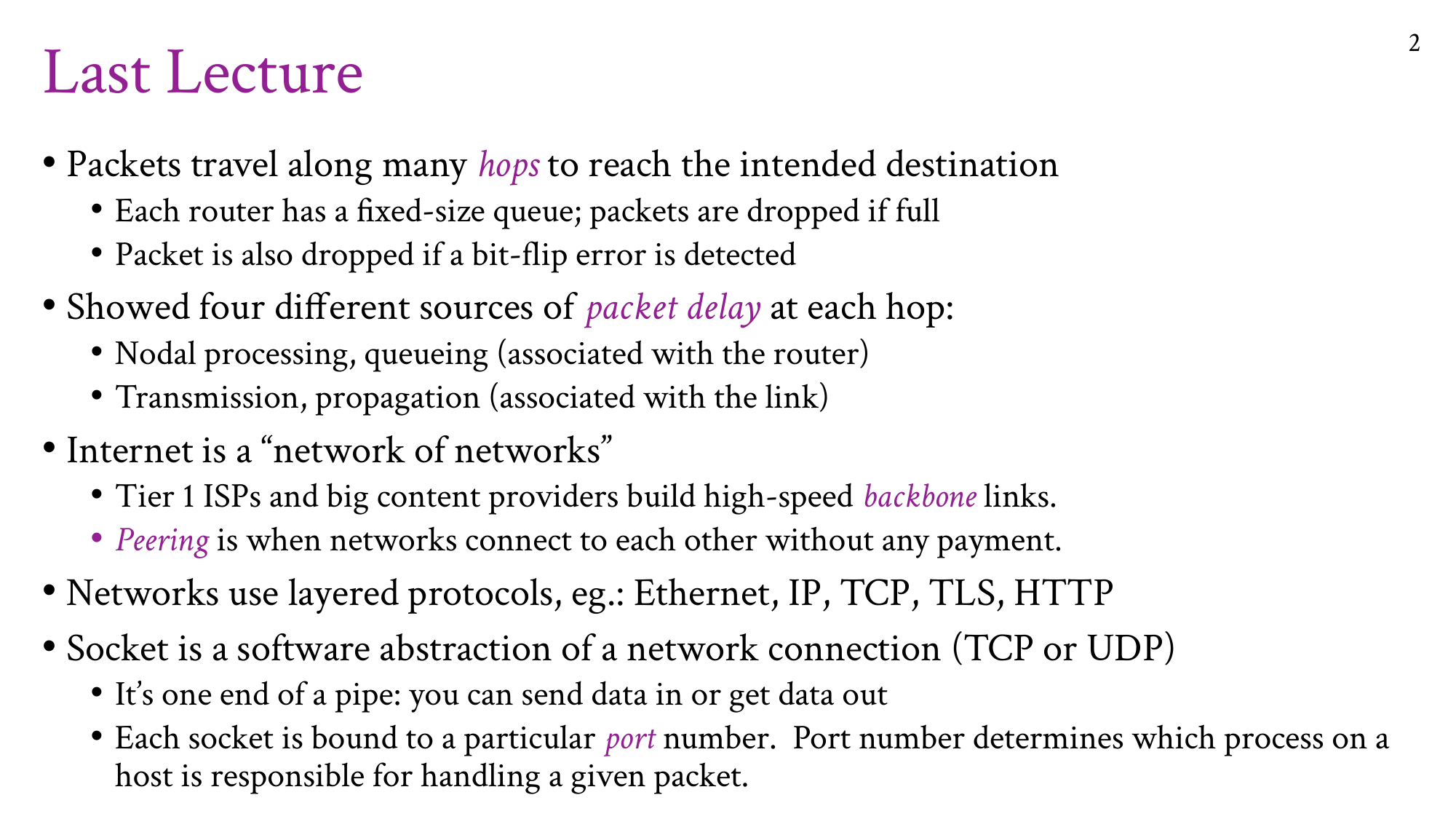

# Last Lecture
Packets travel along many hops to reach the intended destination
Each router has a fixed-size queue; packets are dropped if full
Packet is also dropped if a bit-flip error is detected
Showed four different sources of packet delay at each hop:
Nodal processing, queueing (associated with the router)
Transmission, propagation (associated with the link)
Internet is a “network of networks”
Tier 1 ISPs and big content providers build high-speed backbone links.
Peering is when networks connect to each other without any payment.
Networks use layered protocols, eg.: Ethernet, IP, TCP, TLS, HTTP
Socket is a software abstraction of a network connection (TCP or UDP)
It’s one end of a pipe: you can send data in or get data out
Each socket is bound to a particular port number.  Port number determines which process on a host is responsible for handling a given packet.